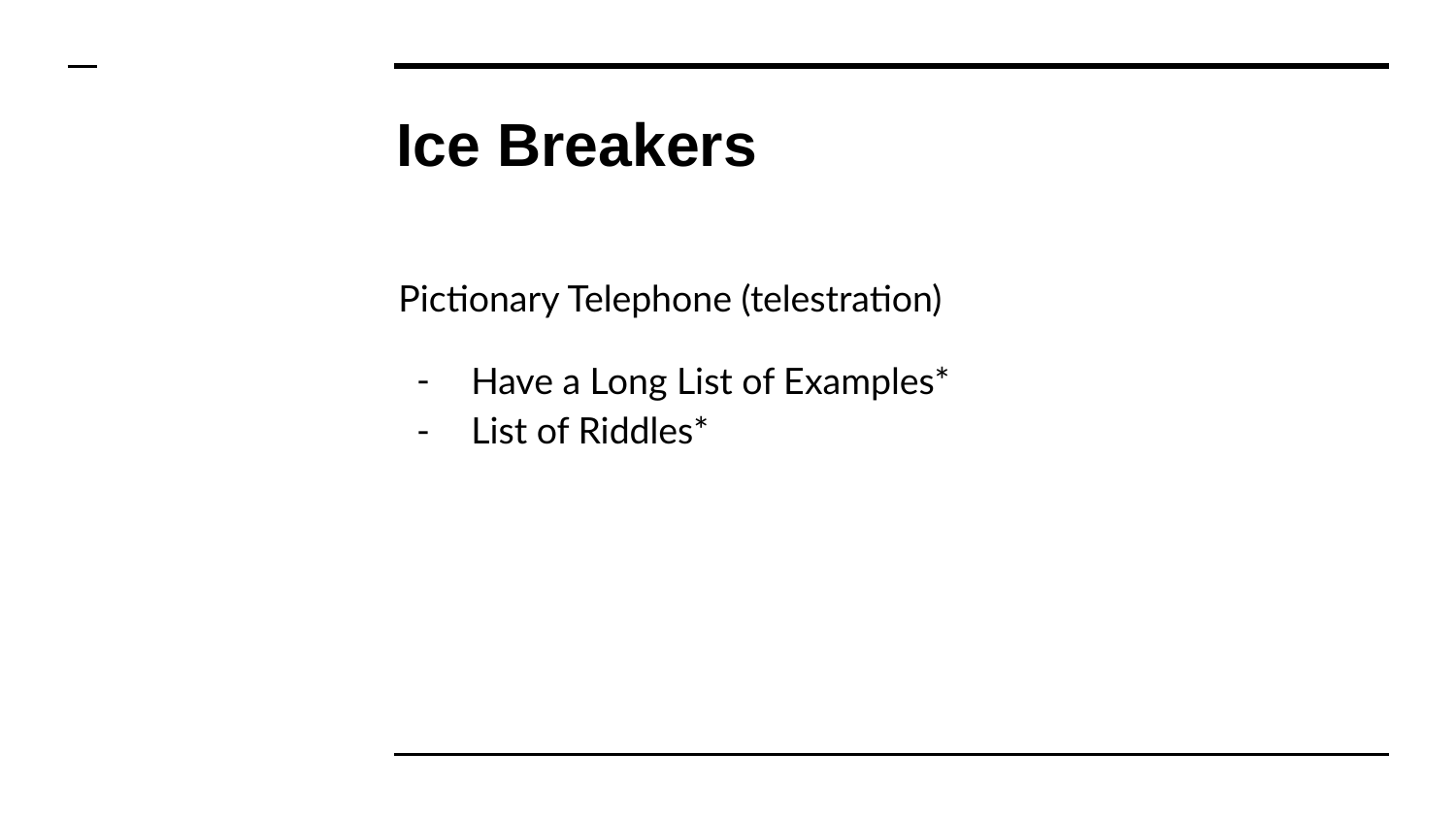

# Ice Breakers
Pictionary Telephone (telestration)
Have a Long List of Examples*
List of Riddles*